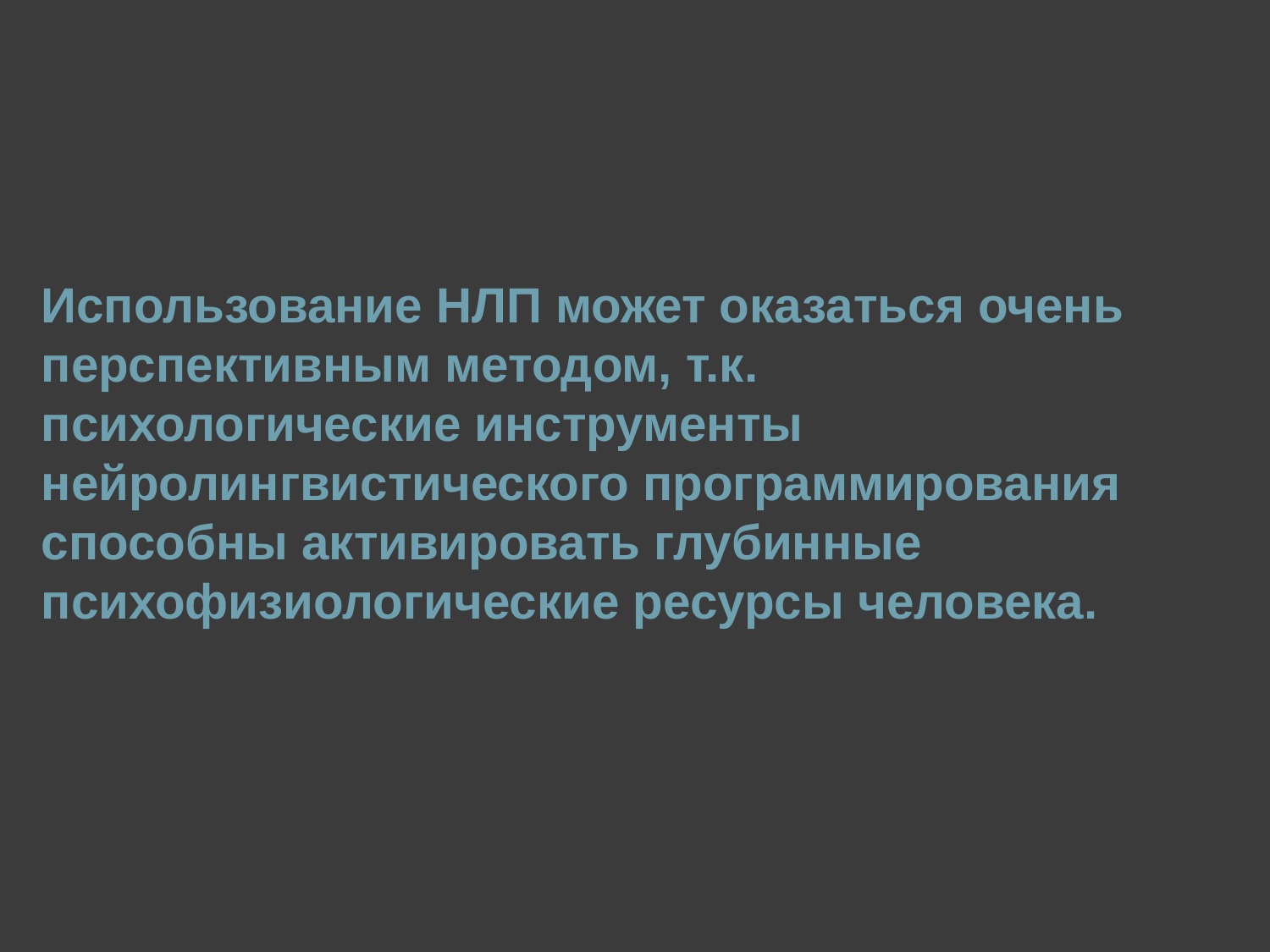

# Использование НЛП может оказаться очень перспективным методом, т.к. психологические инструменты нейролингвистического программирования способны активировать глубинные психофизиологические ресурсы человека.